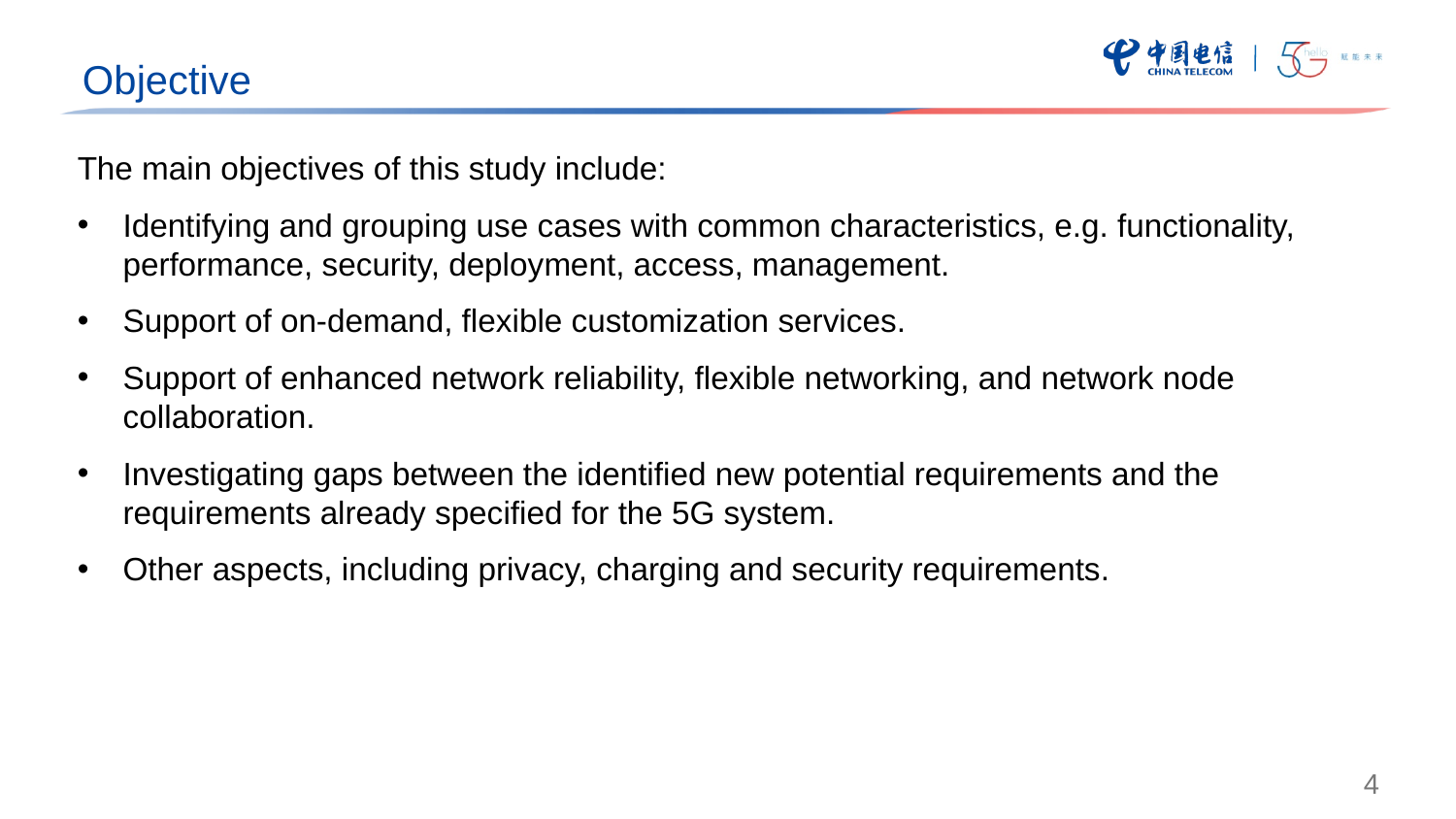

Objective
The main objectives of this study include:
Identifying and grouping use cases with common characteristics, e.g. functionality, performance, security, deployment, access, management.
Support of on-demand, flexible customization services.
Support of enhanced network reliability, flexible networking, and network node collaboration.
Investigating gaps between the identified new potential requirements and the requirements already specified for the 5G system.
Other aspects, including privacy, charging and security requirements.

4